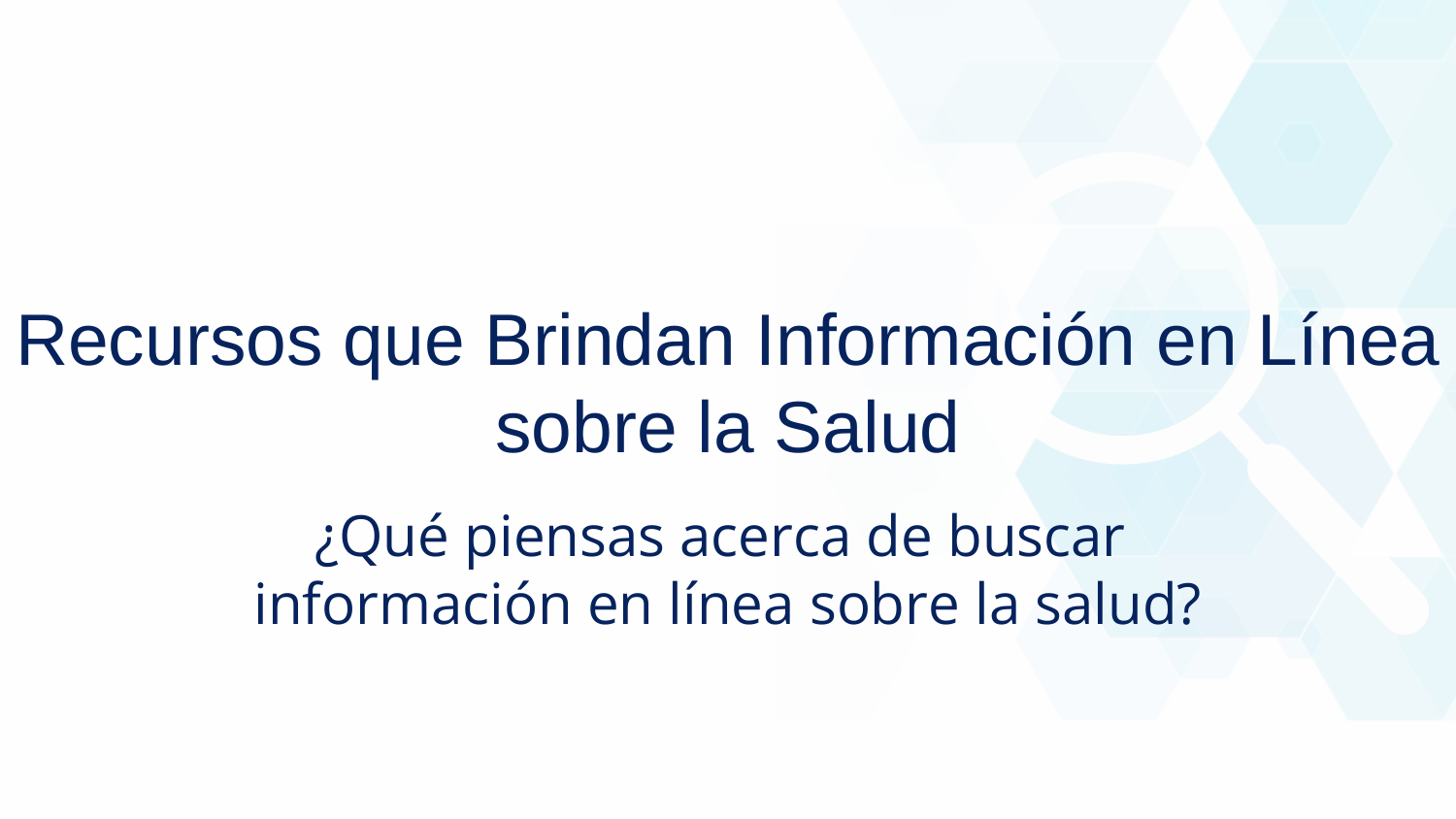

Recursos que Brindan Información en Línea sobre la Salud
¿Qué piensas acerca de buscar
información en línea sobre la salud?